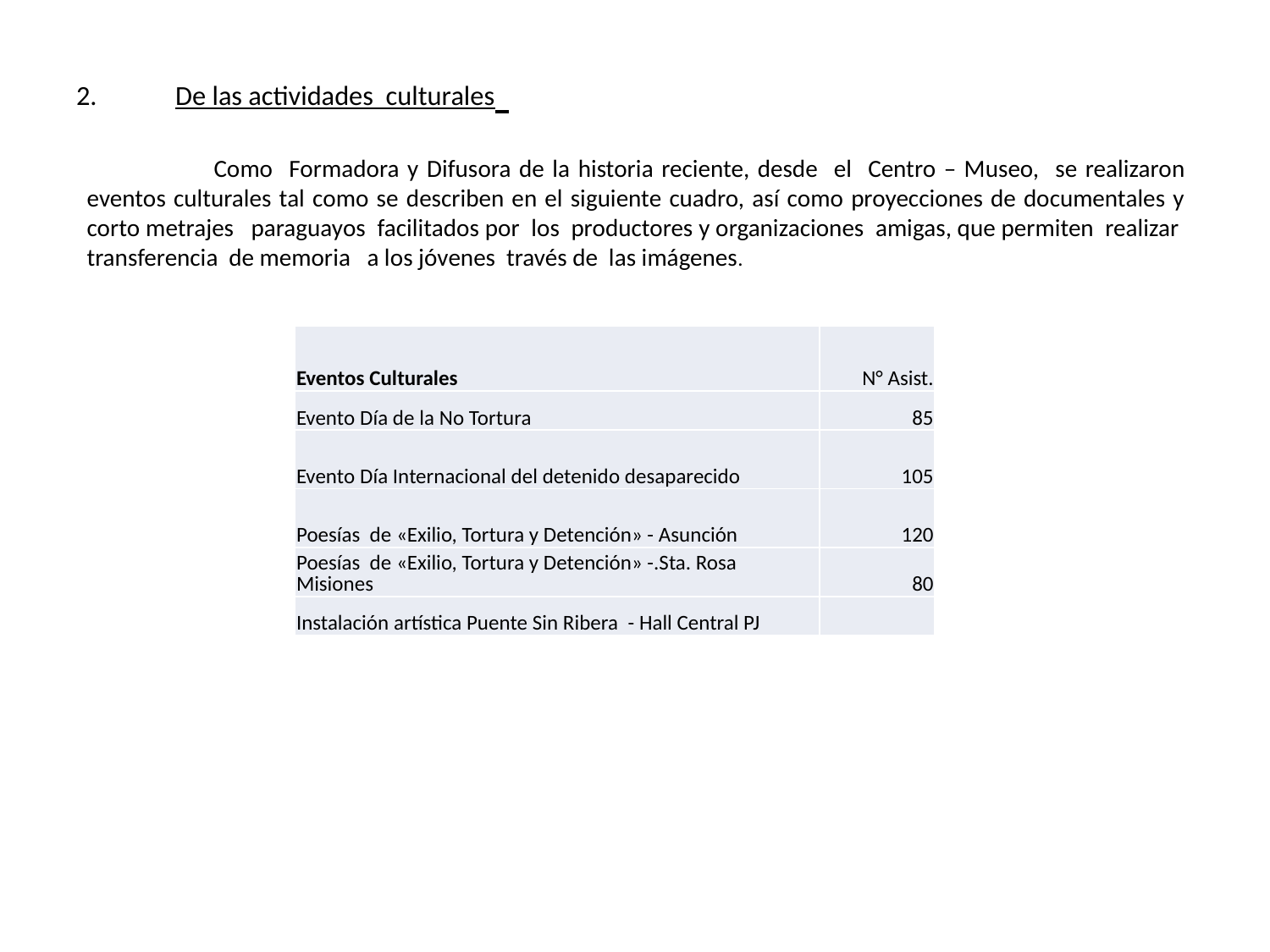

# 2.	De las actividades  culturales
	Como  Formadora y Difusora de la historia reciente, desde  el  Centro – Museo,  se realizaron eventos culturales tal como se describen en el siguiente cuadro, así como proyecciones de documentales y corto metrajes   paraguayos  facilitados por  los  productores y organizaciones  amigas, que permiten  realizar  transferencia  de memoria   a los jóvenes  través de  las imágenes.
| Eventos Culturales | N° Asist. |
| --- | --- |
| Evento Día de la No Tortura | 85 |
| Evento Día Internacional del detenido desaparecido | 105 |
| Poesías de «Exilio, Tortura y Detención» - Asunción | 120 |
| Poesías de «Exilio, Tortura y Detención» -.Sta. Rosa Misiones | 80 |
| Instalación artística Puente Sin Ribera - Hall Central PJ |  |